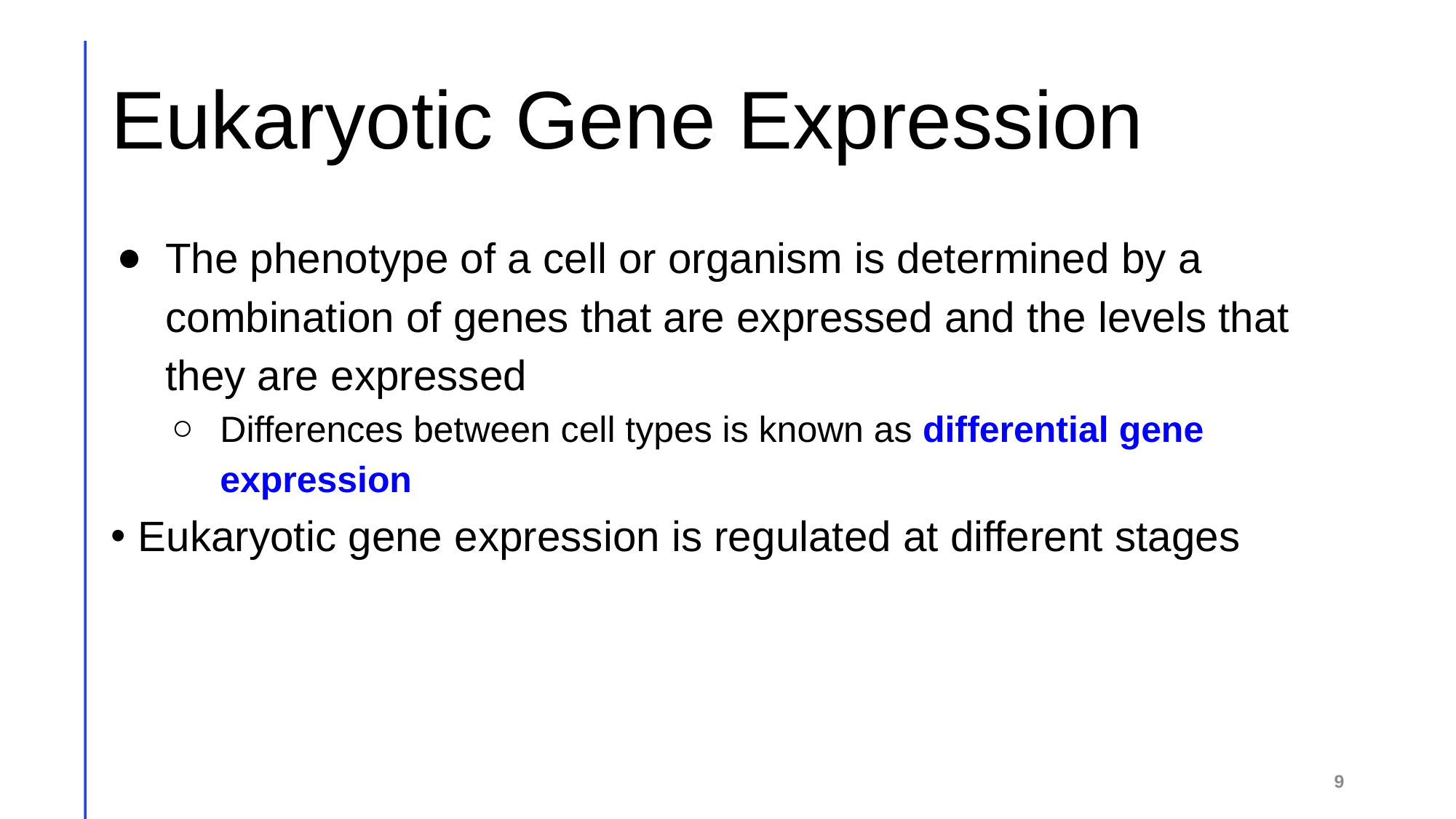

# Eukaryotic Gene Expression
The phenotype of a cell or organism is determined by a combination of genes that are expressed and the levels that they are expressed
Differences between cell types is known as differential gene expression
Eukaryotic gene expression is regulated at different stages

9